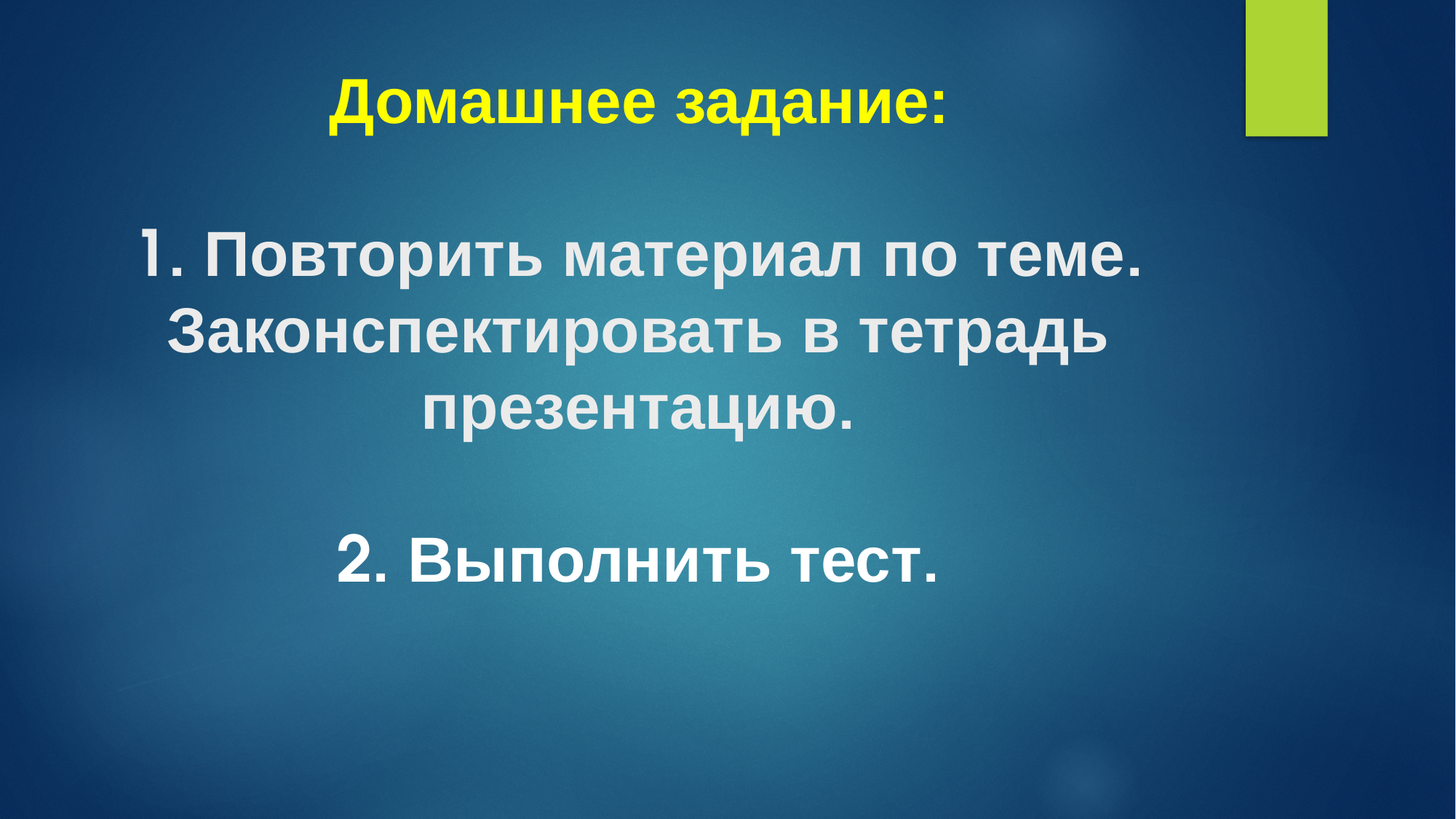

# Домашнее задание: 1. Повторить материал по теме. Законспектировать в тетрадь презентацию. 2. Выполнить тест.